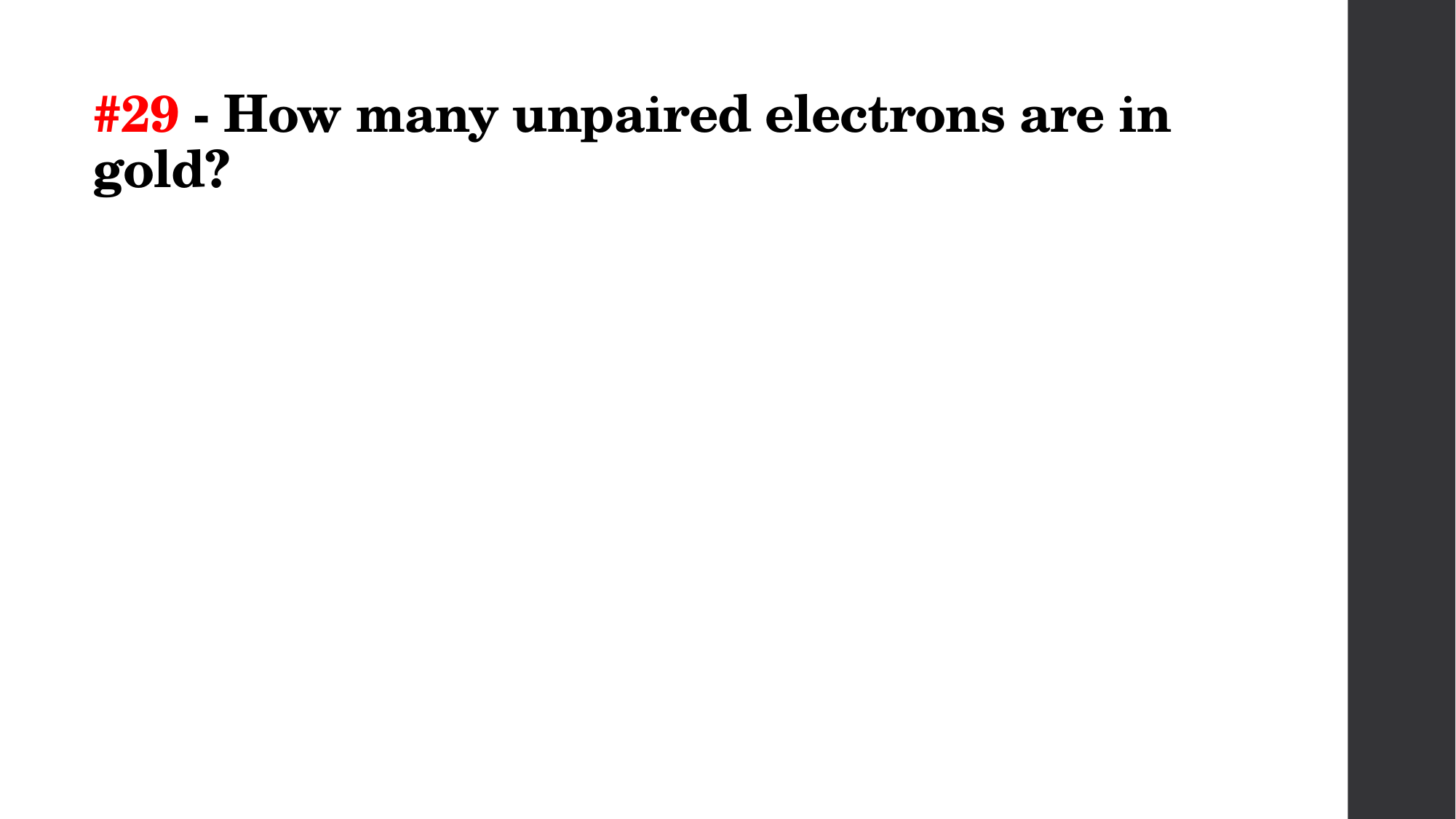

# #29 - How many unpaired electrons are in gold?